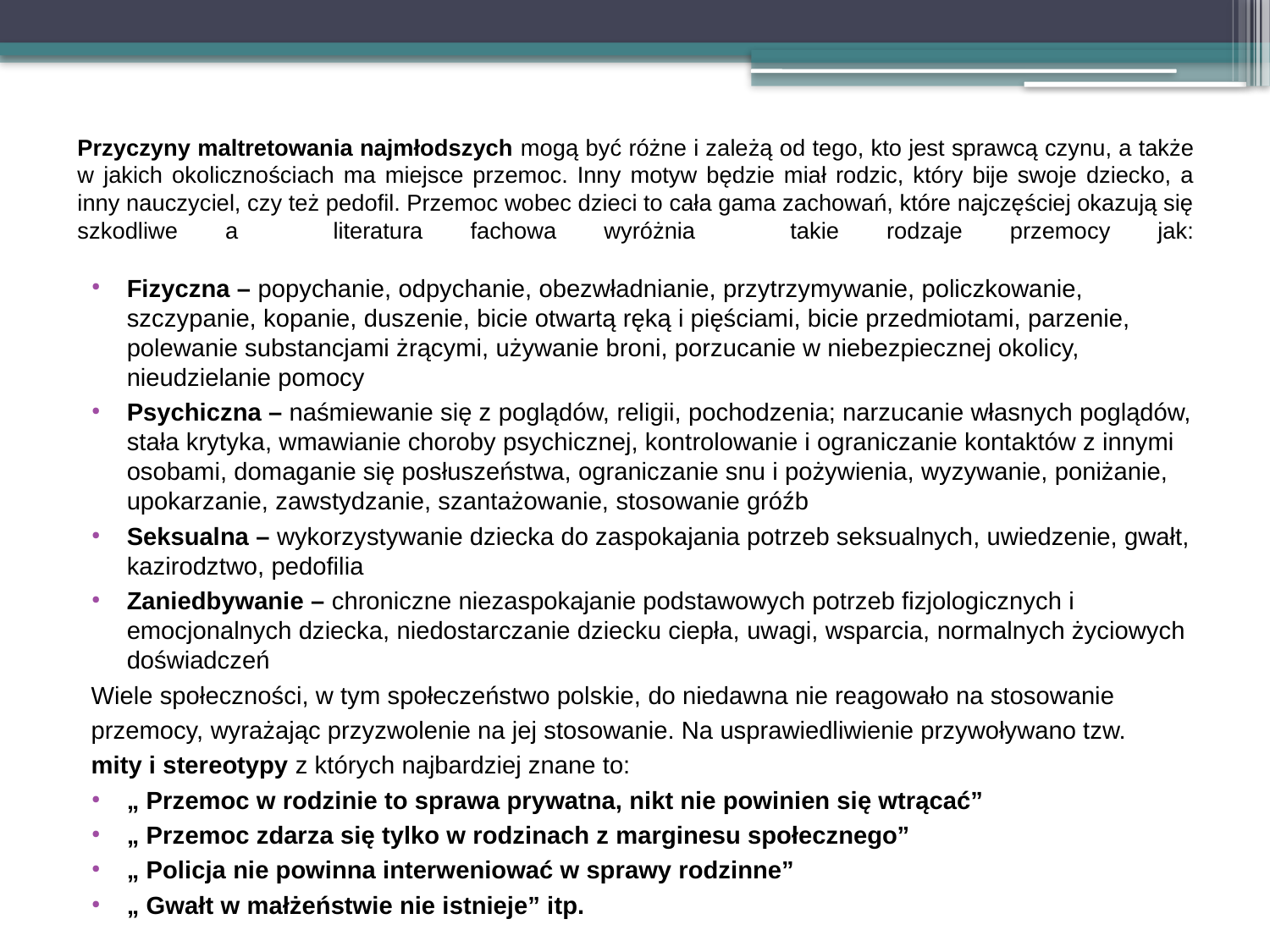

# Przyczyny maltretowania najmłodszych mogą być różne i zależą od tego, kto jest sprawcą czynu, a także w jakich okolicznościach ma miejsce przemoc. Inny motyw będzie miał rodzic, który bije swoje dziecko, a inny nauczyciel, czy też pedofil. Przemoc wobec dzieci to cała gama zachowań, które najczęściej okazują się szkodliwe a  literatura fachowa wyróżnia  takie rodzaje przemocy jak:
Fizyczna – popychanie, odpychanie, obezwładnianie, przytrzymywanie, policzkowanie, szczypanie, kopanie, duszenie, bicie otwartą ręką i pięściami, bicie przedmiotami, parzenie, polewanie substancjami żrącymi, używanie broni, porzucanie w niebezpiecznej okolicy, nieudzielanie pomocy
Psychiczna – naśmiewanie się z poglądów, religii, pochodzenia; narzucanie własnych poglądów, stała krytyka, wmawianie choroby psychicznej, kontrolowanie i ograniczanie kontaktów z innymi osobami, domaganie się posłuszeństwa, ograniczanie snu i pożywienia, wyzywanie, poniżanie, upokarzanie, zawstydzanie, szantażowanie, stosowanie gróźb
Seksualna – wykorzystywanie dziecka do zaspokajania potrzeb seksualnych, uwiedzenie, gwałt, kazirodztwo, pedofilia
Zaniedbywanie – chroniczne niezaspokajanie podstawowych potrzeb fizjologicznych i emocjonalnych dziecka, niedostarczanie dziecku ciepła, uwagi, wsparcia, normalnych życiowych doświadczeń
Wiele społeczności, w tym społeczeństwo polskie, do niedawna nie reagowało na stosowanie
przemocy, wyrażając przyzwolenie na jej stosowanie. Na usprawiedliwienie przywoływano tzw.
mity i stereotypy z których najbardziej znane to:
„ Przemoc w rodzinie to sprawa prywatna, nikt nie powinien się wtrącać”
„ Przemoc zdarza się tylko w rodzinach z marginesu społecznego”
„ Policja nie powinna interweniować w sprawy rodzinne”
„ Gwałt w małżeństwie nie istnieje” itp.